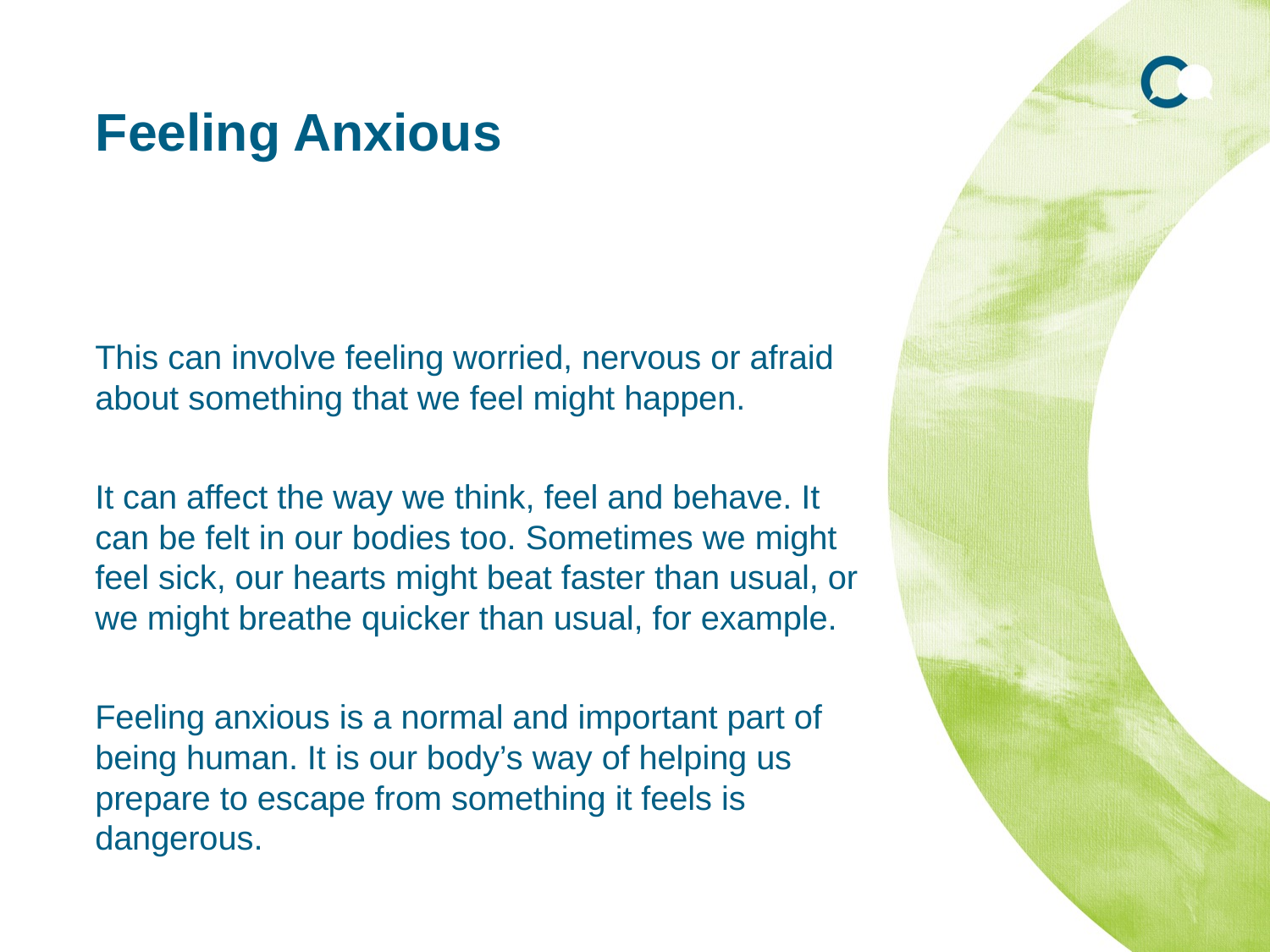

Feeling Anxious
This can involve feeling worried, nervous or afraid about something that we feel might happen.

It can affect the way we think, feel and behave. It can be felt in our bodies too. Sometimes we might feel sick, our hearts might beat faster than usual, or we might breathe quicker than usual, for example.

Feeling anxious is a normal and important part of being human. It is our body’s way of helping us prepare to escape from something it feels is dangerous.